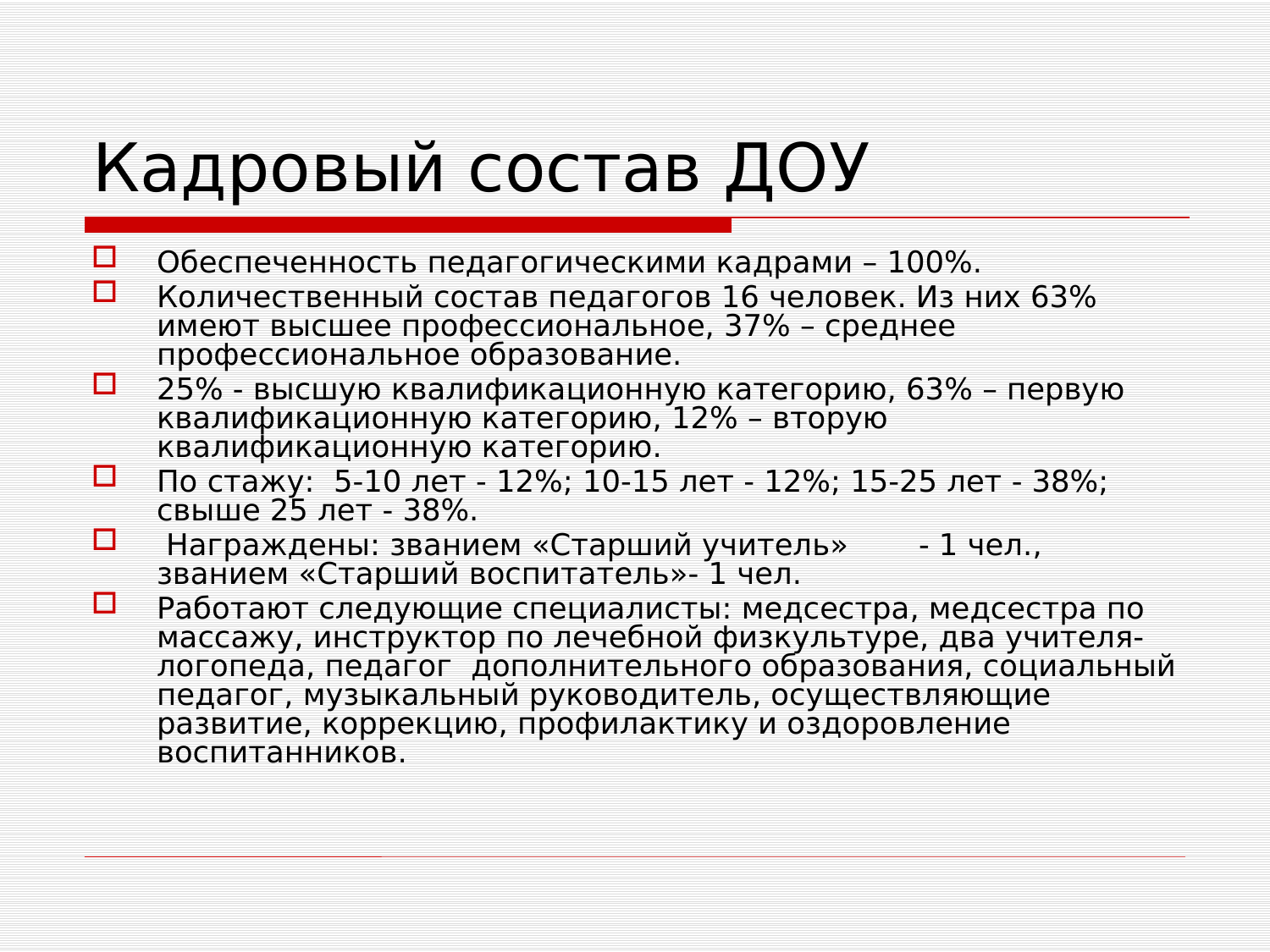

# Кадровый состав ДОУ
Обеспеченность педагогическими кадрами – 100%.
Количественный состав педагогов 16 человек. Из них 63% имеют высшее профессиональное, 37% – среднее профессиональное образование.
25% - высшую квалификационную категорию, 63% – первую квалификационную категорию, 12% – вторую квалификационную категорию.
По стажу:  5-10 лет - 12%; 10-15 лет - 12%; 15-25 лет - 38%; свыше 25 лет - 38%.
 Награждены: званием «Старший учитель»	- 1 чел.,  званием «Старший воспитатель»- 1 чел.
Работают следующие специалисты: медсестра, медсестра по массажу, инструктор по лечебной физкультуре, два учителя- логопеда, педагог  дополнительного образования, социальный педагог, музыкальный руководитель, осуществляющие развитие, коррекцию, профилактику и оздоровление воспитанников.